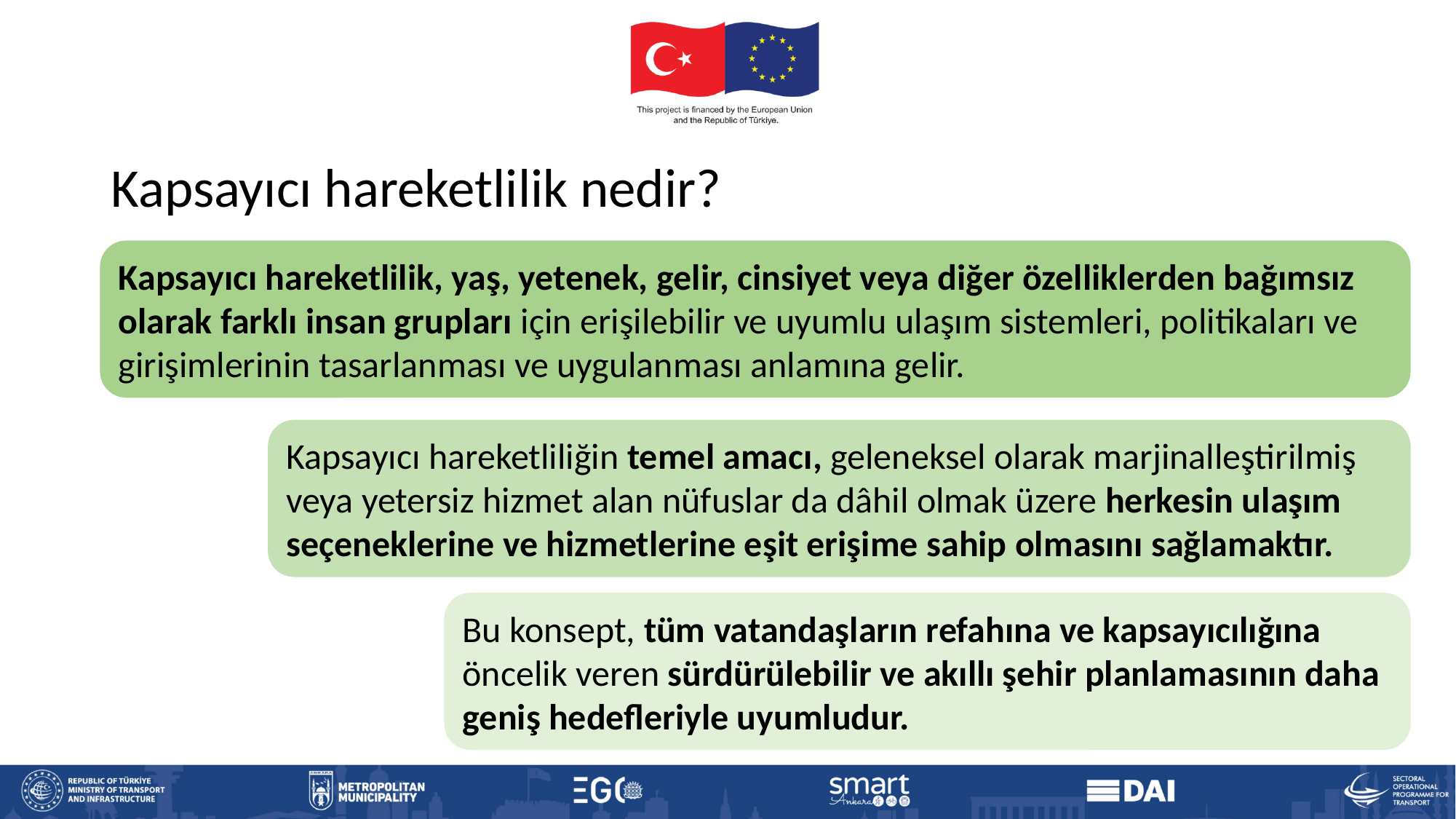

# Kapsayıcı hareketlilik nedir?
Kapsayıcı hareketlilik, yaş, yetenek, gelir, cinsiyet veya diğer özelliklerden bağımsız olarak farklı insan grupları için erişilebilir ve uyumlu ulaşım sistemleri, politikaları ve girişimlerinin tasarlanması ve uygulanması anlamına gelir.
Kapsayıcı hareketliliğin temel amacı, geleneksel olarak marjinalleştirilmiş veya yetersiz hizmet alan nüfuslar da dâhil olmak üzere herkesin ulaşım seçeneklerine ve hizmetlerine eşit erişime sahip olmasını sağlamaktır.
Bu konsept, tüm vatandaşların refahına ve kapsayıcılığına öncelik veren sürdürülebilir ve akıllı şehir planlamasının daha geniş hedefleriyle uyumludur.